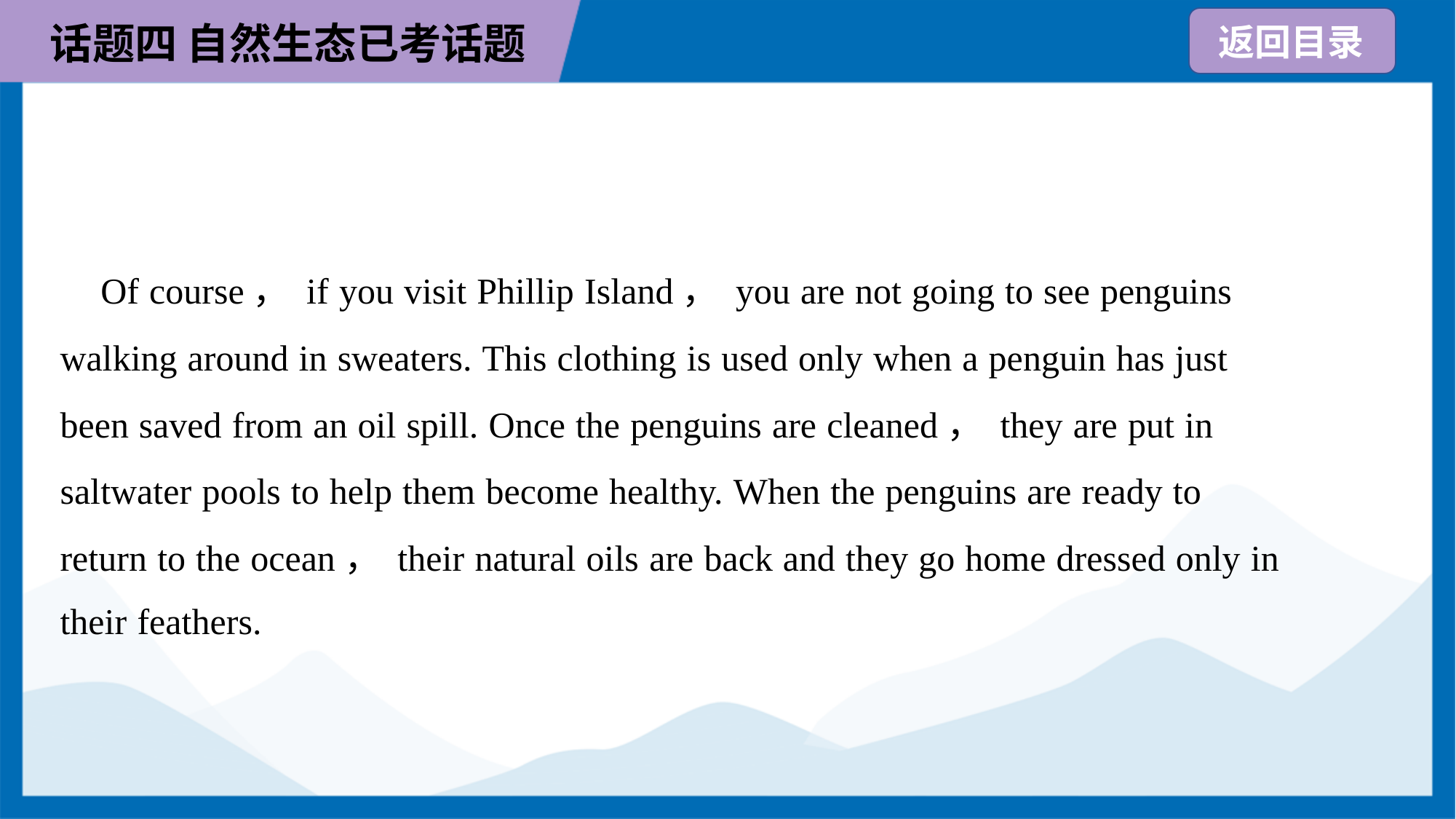

Of course， if you visit Phillip Island， you are not going to see penguins
walking around in sweaters. This clothing is used only when a penguin has just
been saved from an oil spill. Once the penguins are cleaned， they are put in
saltwater pools to help them become healthy. When the penguins are ready to
return to the ocean， their natural oils are back and they go home dressed only in
their feathers.